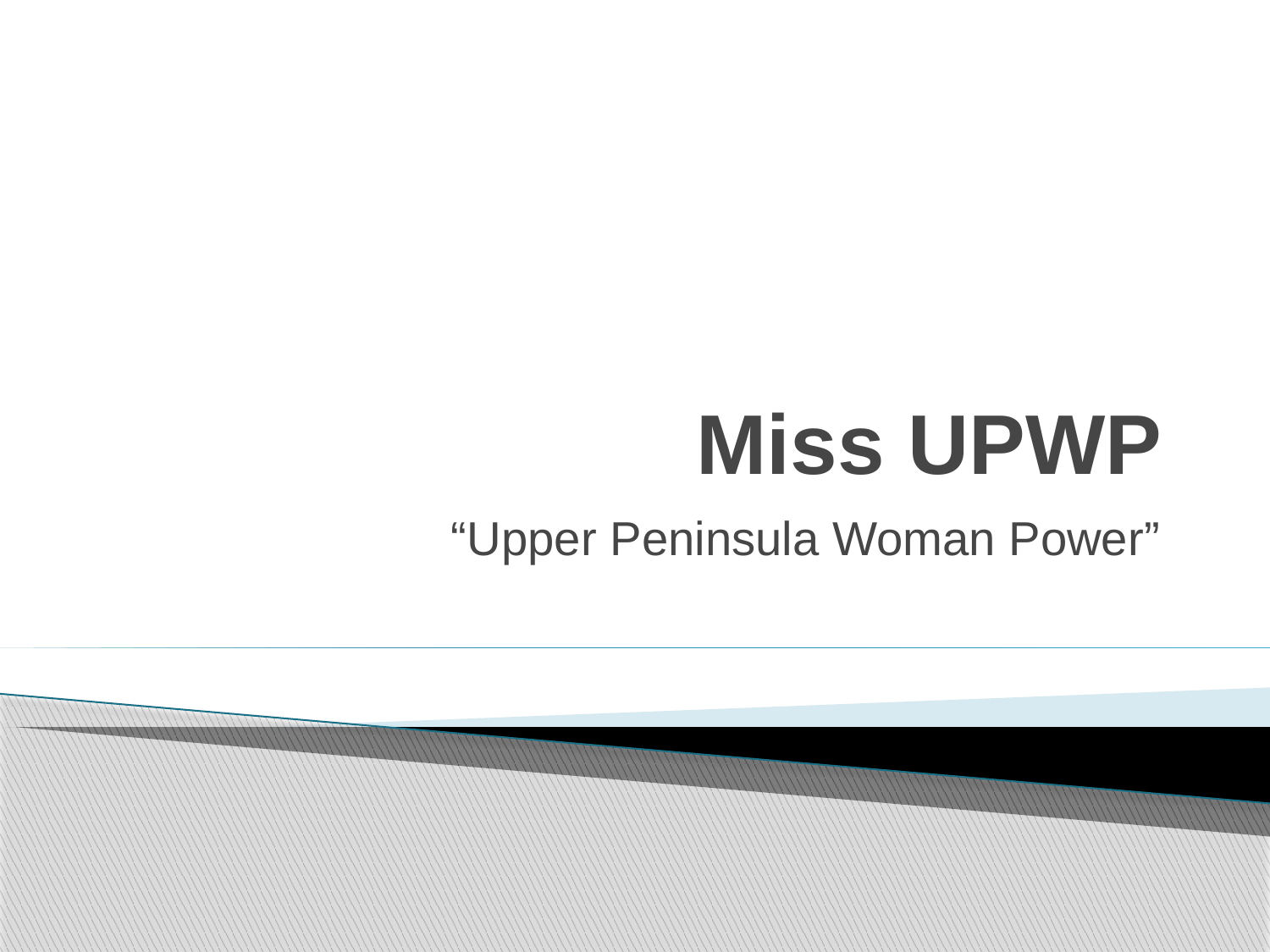

# Miss UPWP
“Upper Peninsula Woman Power”